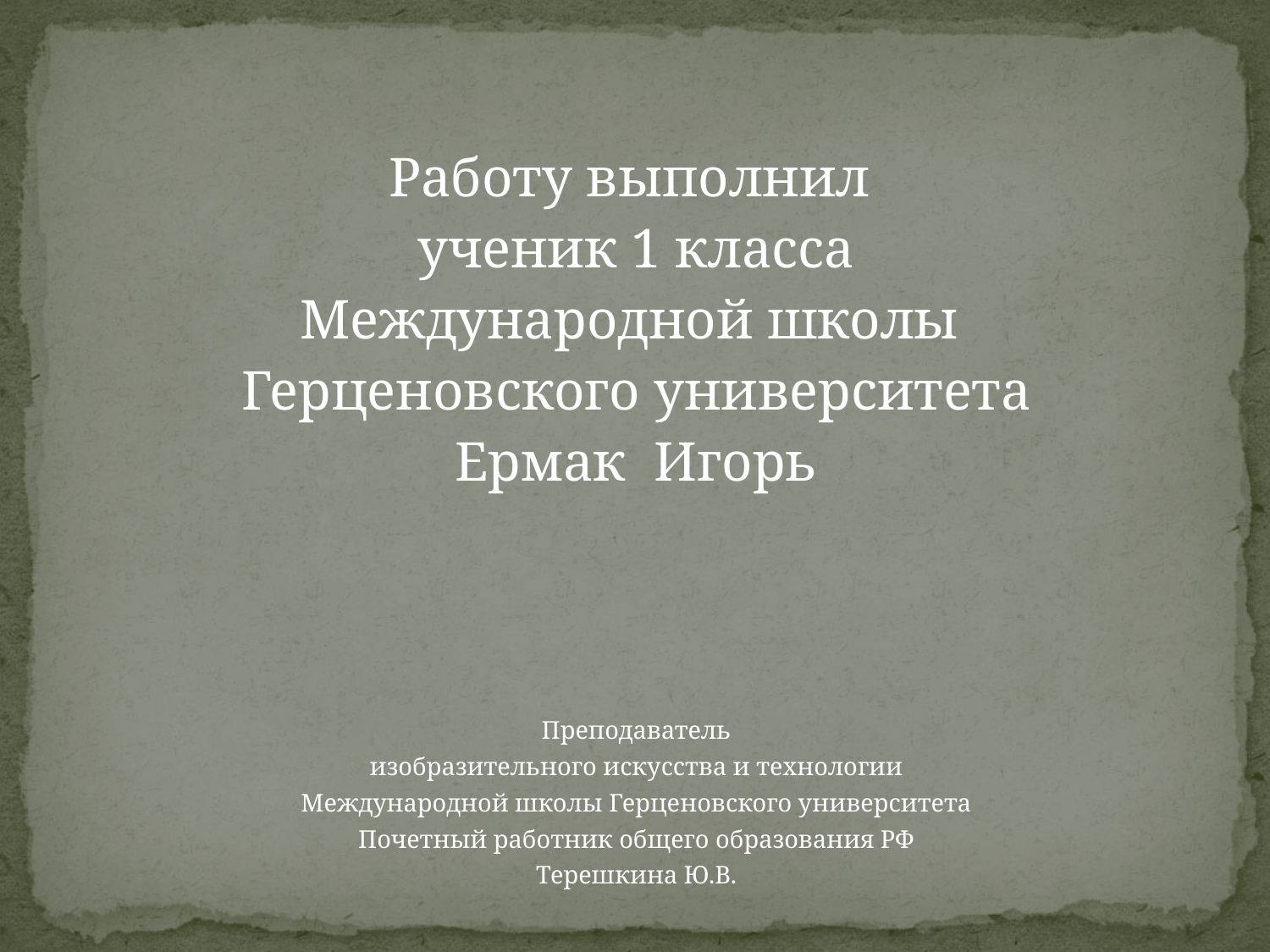

Работу выполнил
ученик 1 класса
Международной школы
Герценовского университета
Ермак  Игорь

Преподаватель
изобразительного искусства и технологии
Международной школы Герценовского университета
Почетный работник общего образования РФ
Терешкина Ю.В.